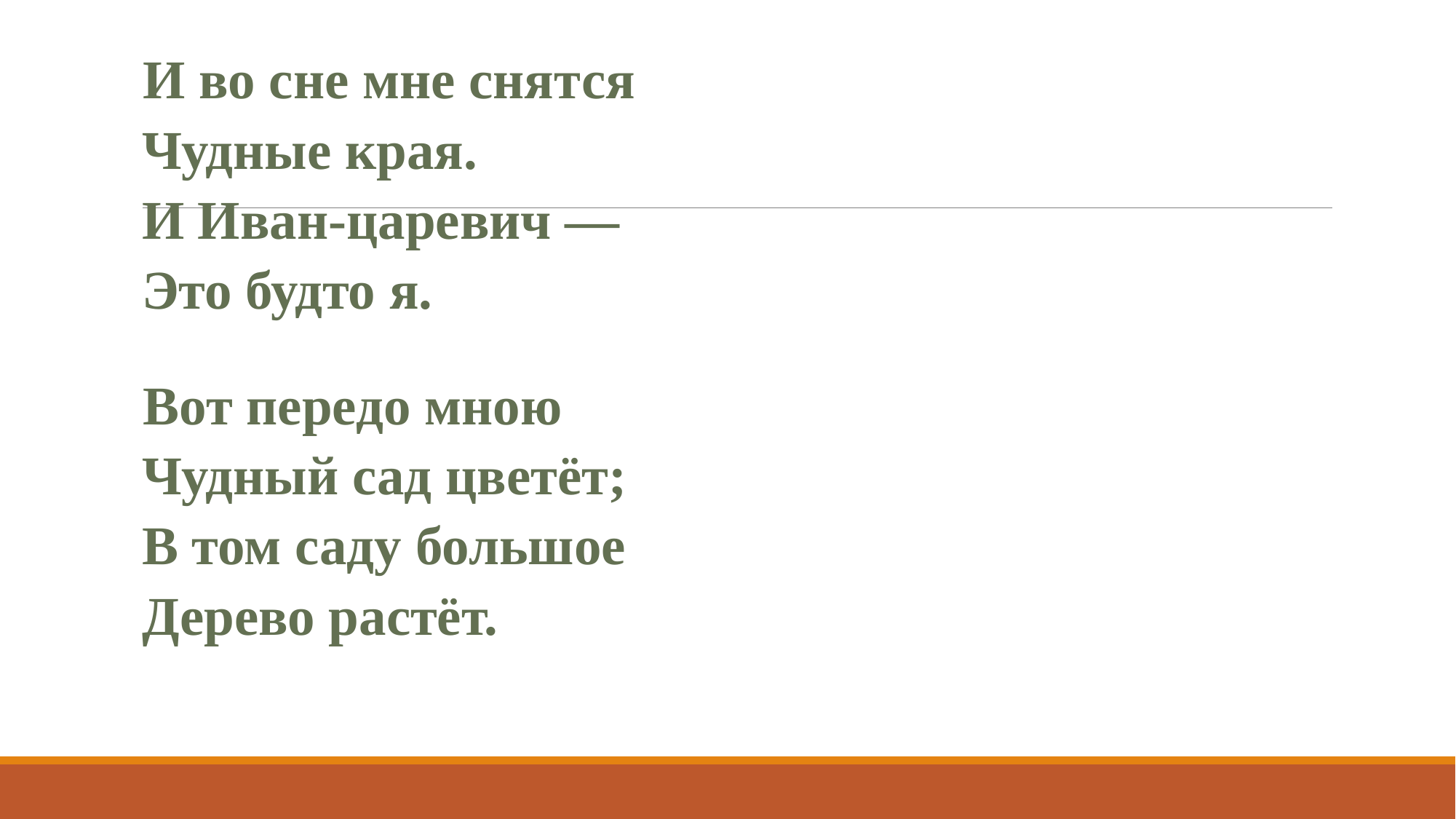

#
И во сне мне снятся
Чудные края.
И Иван-царевич —
Это будто я.
Вот передо мною
Чудный сад цветёт;
В том саду большое
Дерево растёт.